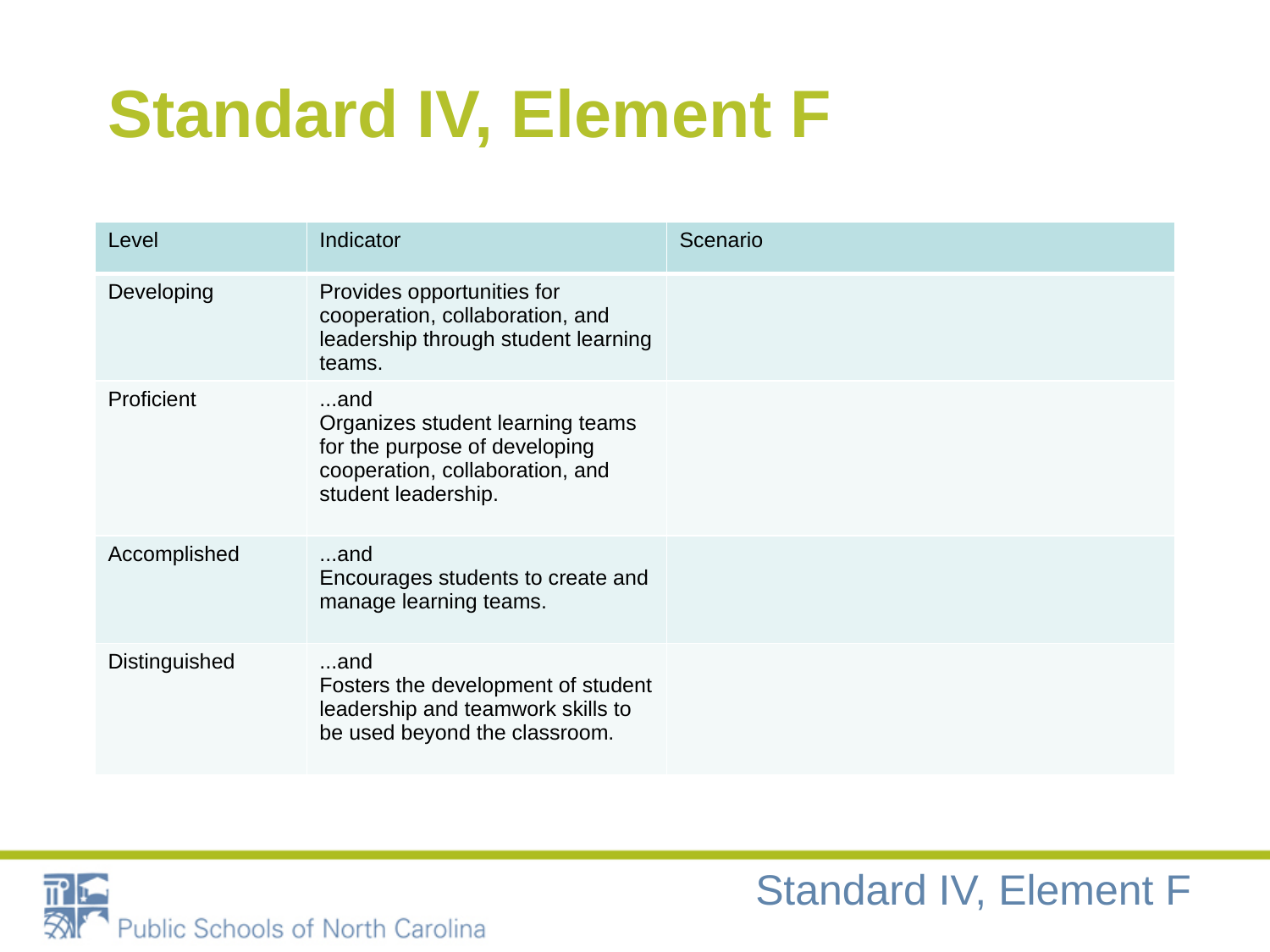

# Standard IV, Element F
| Level | Indicator | Scenario |
| --- | --- | --- |
| Developing | Provides opportunities for cooperation, collaboration, and leadership through student learning teams. |  |
| Proficient | ...and Organizes student learning teams for the purpose of developing cooperation, collaboration, and student leadership. |  |
| Accomplished | ...and Encourages students to create and manage learning teams. |  |
| Distinguished | ...and Fosters the development of student leadership and teamwork skills to be used beyond the classroom. |  |
Standard IV, Element F